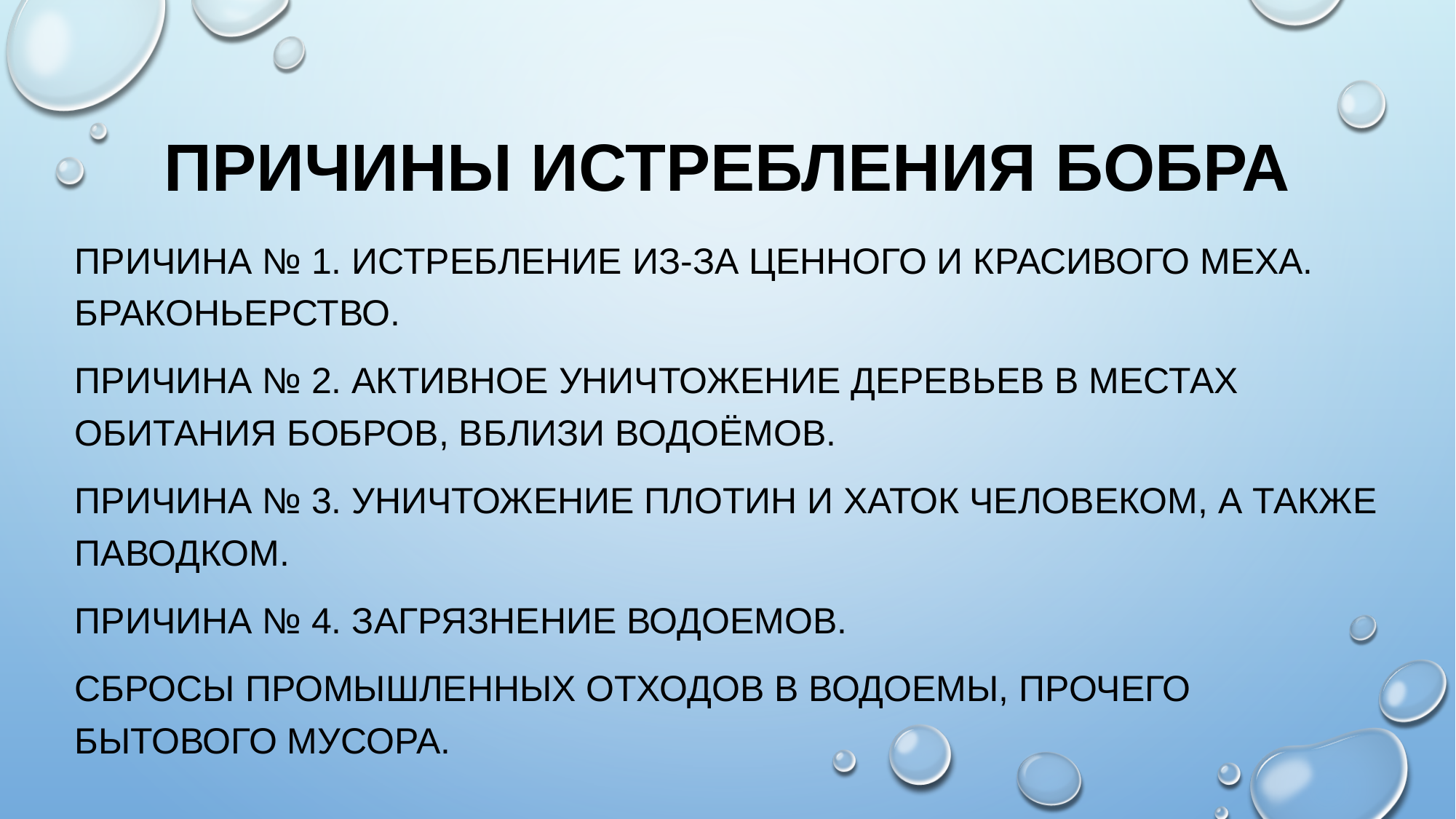

# Причины истребления Бобра
Причина № 1. Истребление из-за ценного и красивого меха. Браконьерство.
Причина № 2. Активное уничтожение деревьев в местах обитания бобров, вблизи водоёмов.
Причина № 3. Уничтожение плотин и хаток человеком, а также паводком.
Причина № 4. Загрязнение водоемов.
Сбросы промышленных отходов в водоемы, прочего бытового мусора.